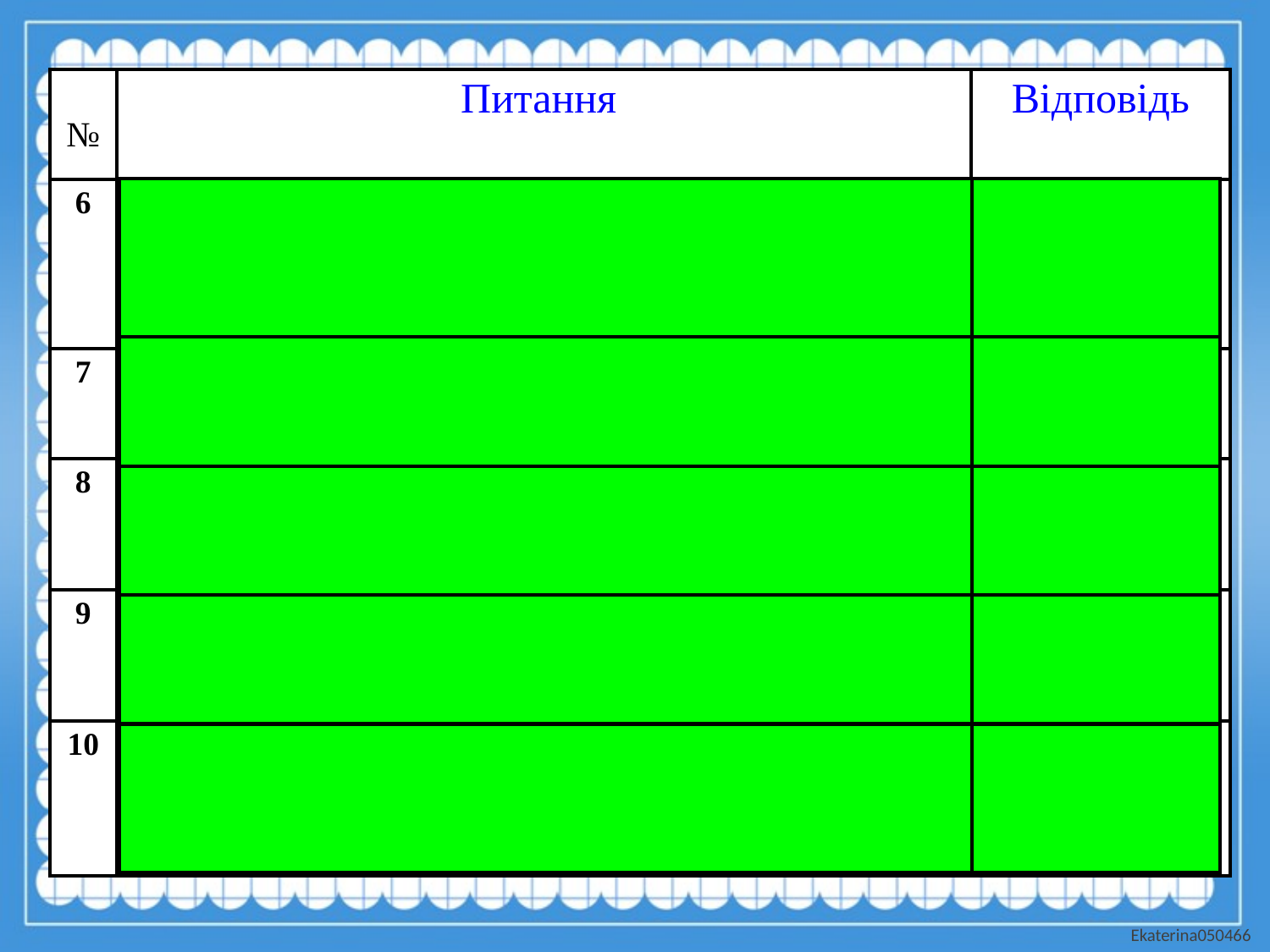

| № | Питання | Відповідь |
| --- | --- | --- |
| 6 | Скільки точок утворюється при перетині двох прямих? | Одна |
| 7 | Найбільша хорда круга. | Діаметр |
| 8 | Половина розгорнутого кута? | Прямий кут |
| 9 | Відрізок, що сполучає середини сторін трикутника. | Середня лінія |
| 10 | Одиниця вимірювання кутів? | Градус |
|  |
| --- |
|  |
| --- |
|  |
| --- |
|  |
| --- |
|  |
| --- |
|  |
| --- |
|  |
| --- |
|  |
| --- |
|  |
| --- |
|  |
| --- |
|  |
| --- |